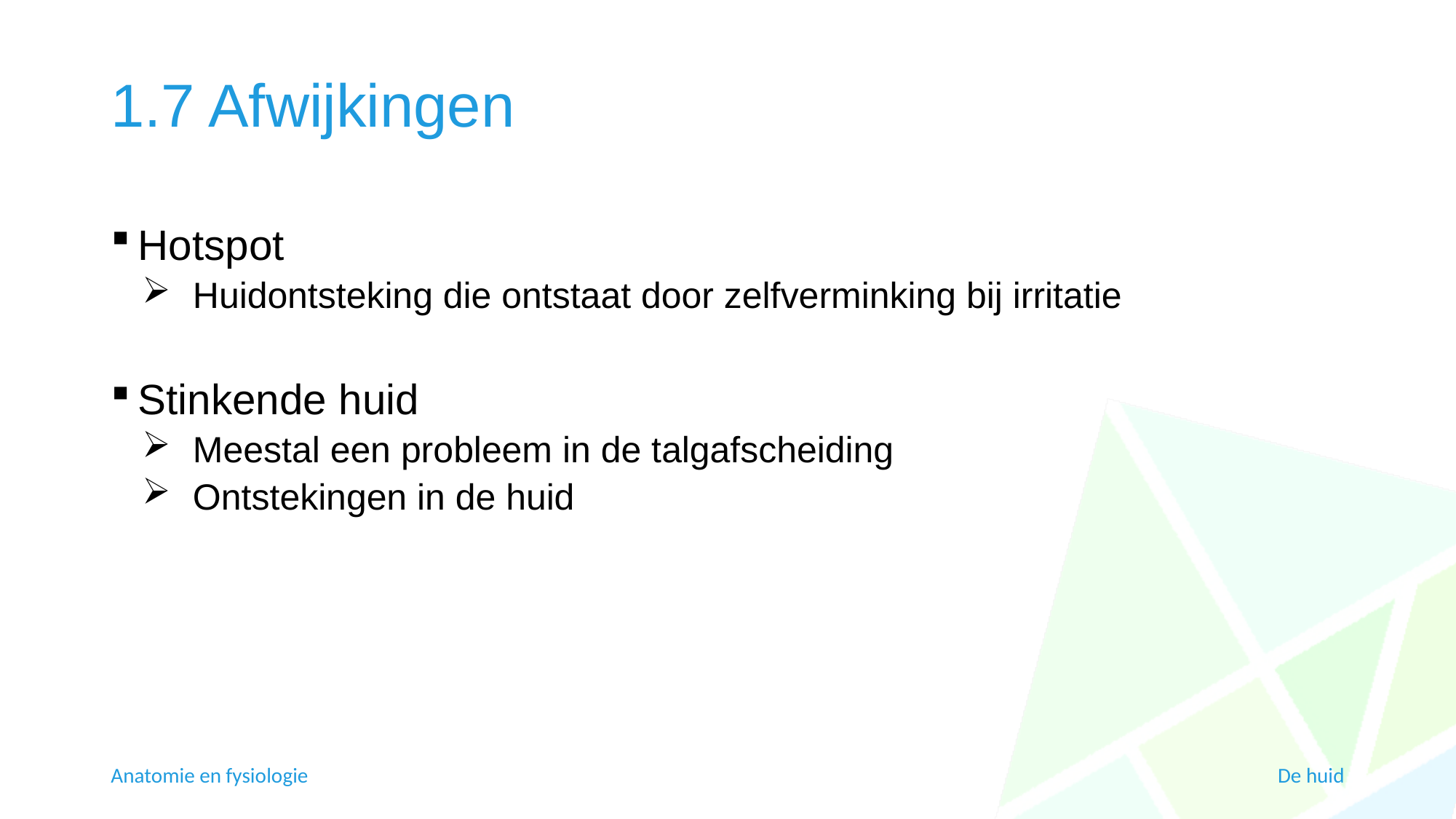

# 1.7 Afwijkingen
Hotspot
Huidontsteking die ontstaat door zelfverminking bij irritatie

Stinkende huid
Meestal een probleem in de talgafscheiding
Ontstekingen in de huid

Anatomie en fysiologie
De huid